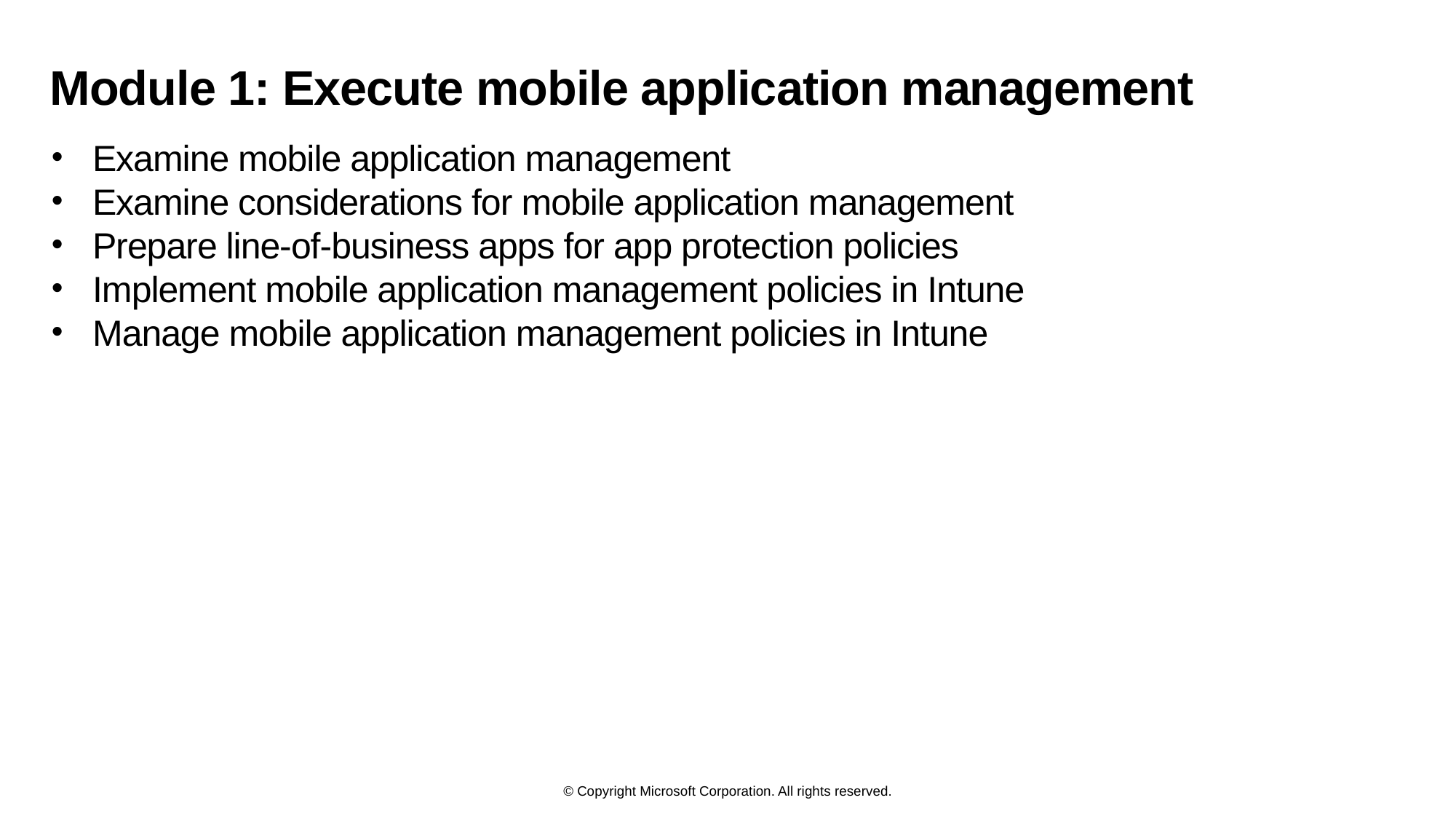

# Module 1: Execute mobile application management
Examine mobile application management
Examine considerations for mobile application management
Prepare line-of-business apps for app protection policies
Implement mobile application management policies in Intune
Manage mobile application management policies in Intune